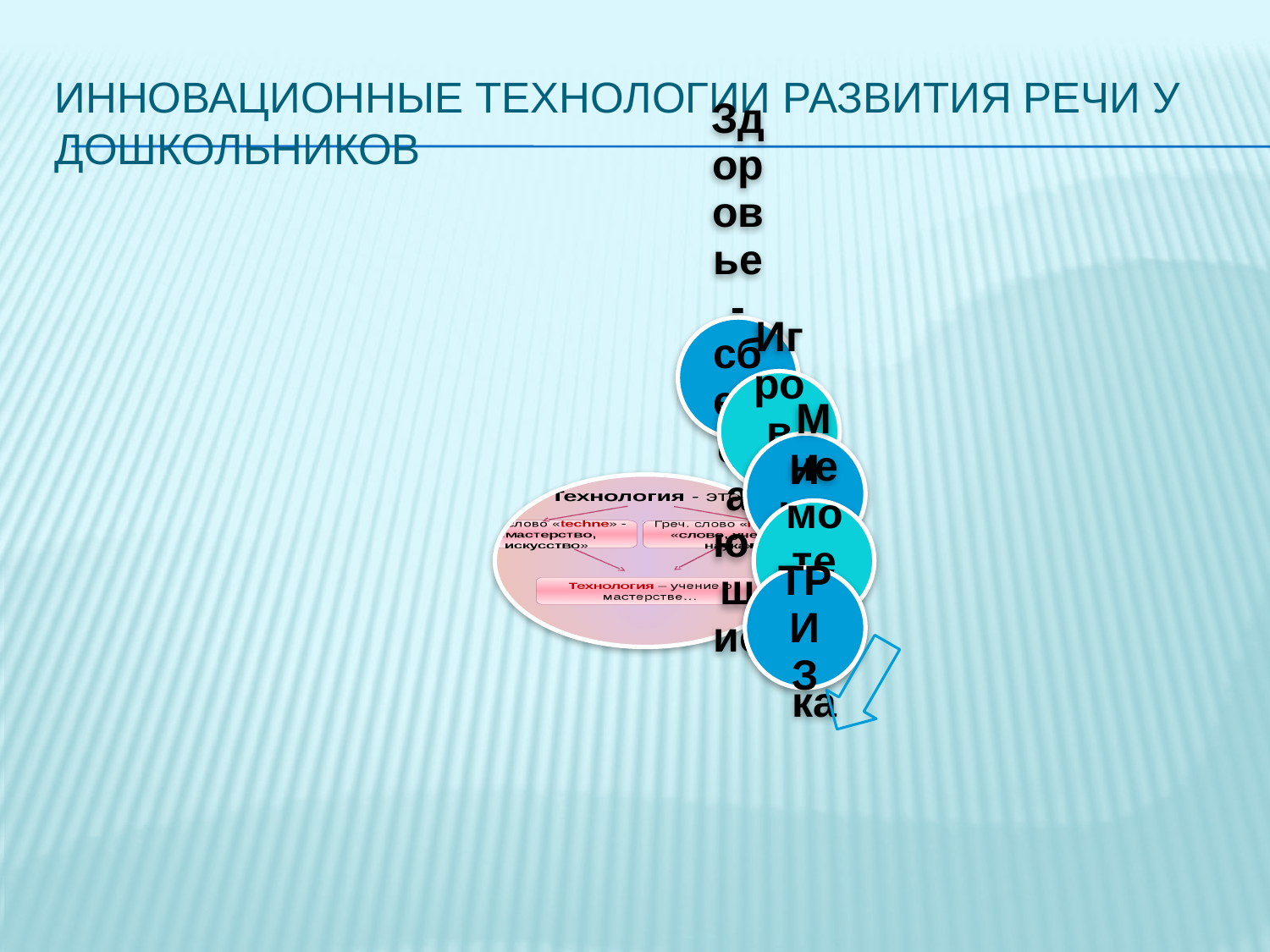

# инновационные технологии развития речи у дошкольников